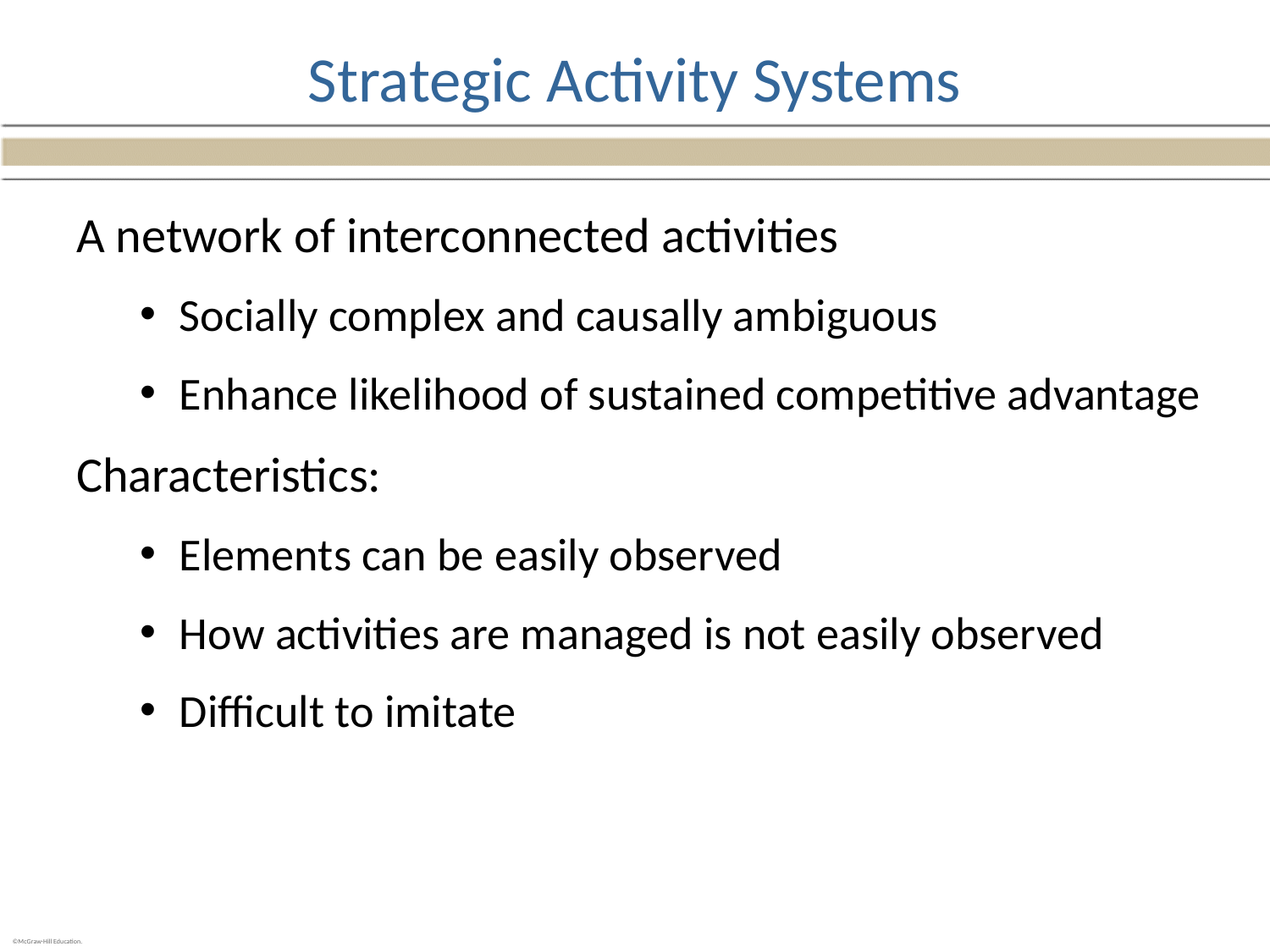

# Strategic Activity Systems
A network of interconnected activities
Socially complex and causally ambiguous
Enhance likelihood of sustained competitive advantage
Characteristics:
Elements can be easily observed
How activities are managed is not easily observed
Difficult to imitate